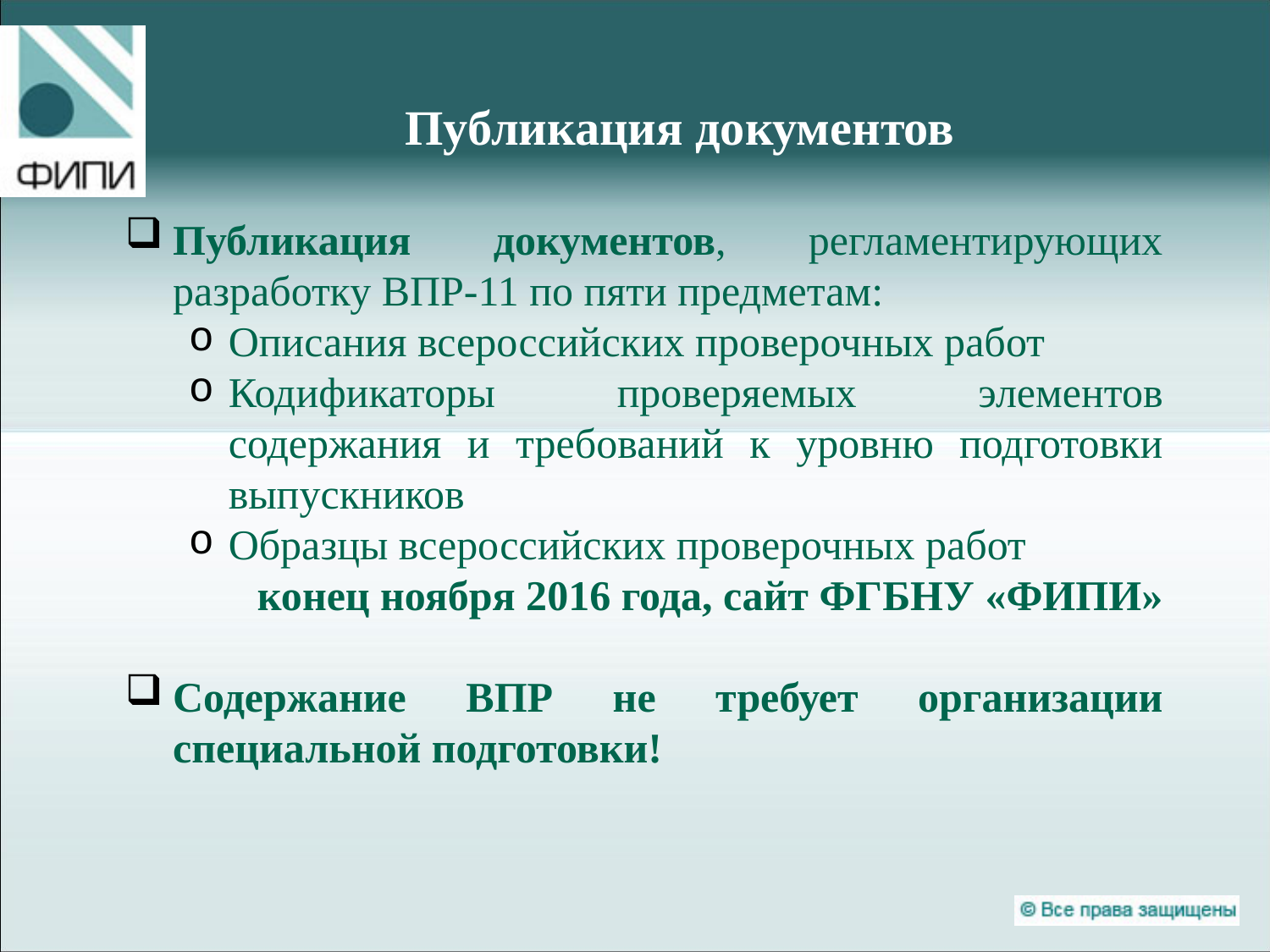

# Публикация документов
Публикация документов, регламентирующих разработку ВПР-11 по пяти предметам:
Описания всероссийских проверочных работ
Кодификаторы проверяемых элементов содержания и требований к уровню подготовки выпускников
Образцы всероссийских проверочных работ
конец ноября 2016 года, сайт ФГБНУ «ФИПИ»

Содержание ВПР не требует организации специальной подготовки!